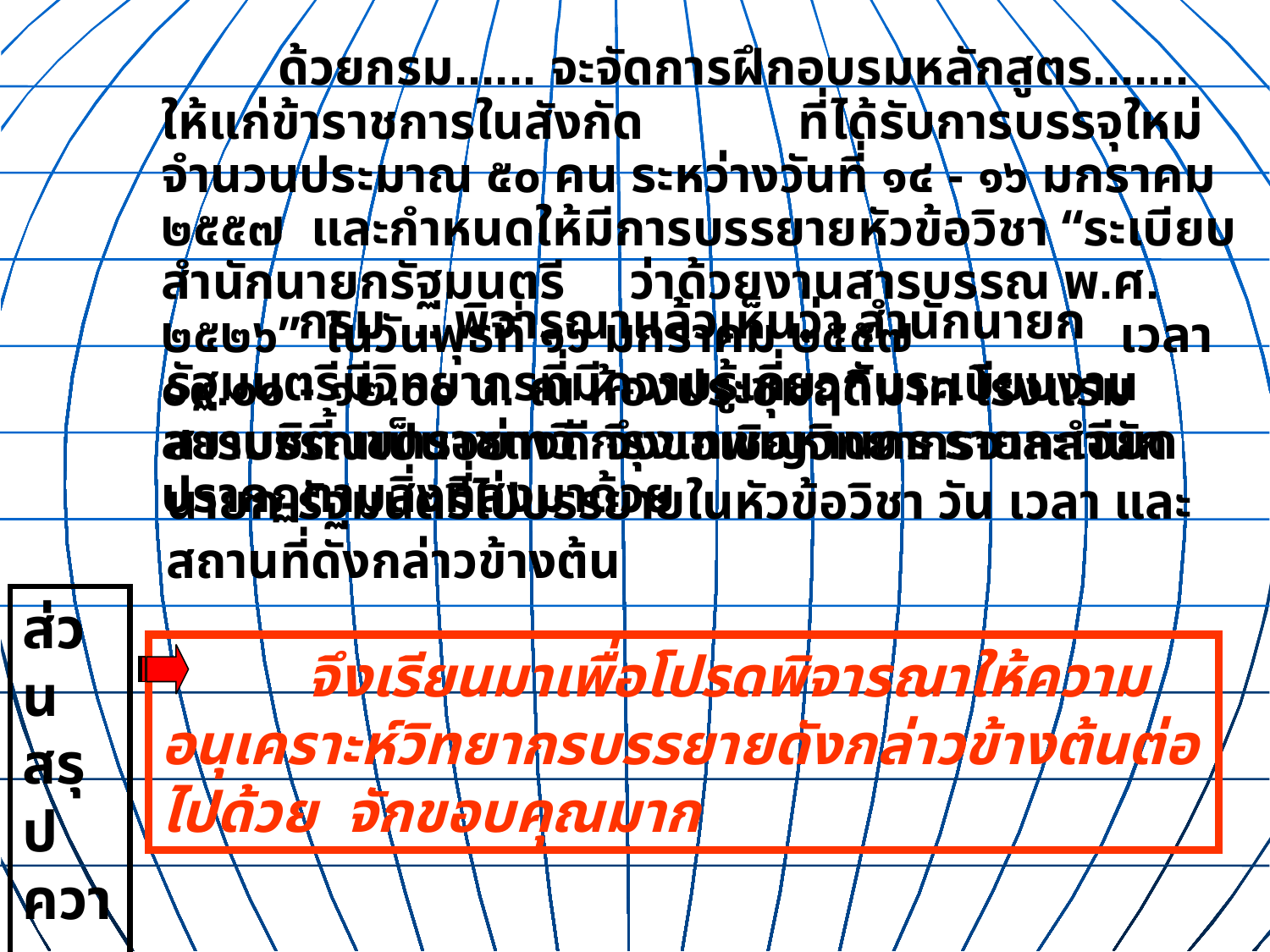

ด้วยกรม...... จะจัดการฝึกอบรมหลักสูตร....... ให้แก่ข้าราชการในสังกัด            ที่ได้รับการบรรจุใหม่ จำนวนประมาณ ๕๐ คน ระหว่างวันที่ ๑๔ - ๑๖ มกราคม ๒๕๕๗  และกำหนดให้มีการบรรยายหัวข้อวิชา “ระเบียบสำนักนายกรัฐมนตรี     ว่าด้วยงานสารบรรณ พ.ศ. ๒๕๒๖”  ในวันพุธที่ ๑๖ มกราคม ๒๕๕๗                เวลา ๐๙.๐๐ - ๑๒.๐๐ น. ณ ห้องประชุมฤดีมาศ โรงแรมสยามซิตี้ เขตราชเทวี กรุงเทพมหานคร รายละเอียดปรากฏตามสิ่งที่ส่งมาด้วย
# กรม ... พิจารณาแล้วเห็นว่า สำนักนายกรัฐมนตรีมีวิทยากรที่มีความรู้เกี่ยวกับระเบียบงานสารบรรณเป็นอย่างดี จึงขอเชิญวิทยากรจากสำนักนายก-รัฐมนตรีไปบรรยายในหัวข้อวิชา วัน เวลา และสถานที่ดังกล่าวข้างต้น
ส่วนสรุปความ
          จึงเรียนมาเพื่อโปรดพิจารณาให้ความอนุเคราะห์วิทยากรบรรยายดังกล่าวข้างต้นต่อไปด้วย  จักขอบคุณมาก